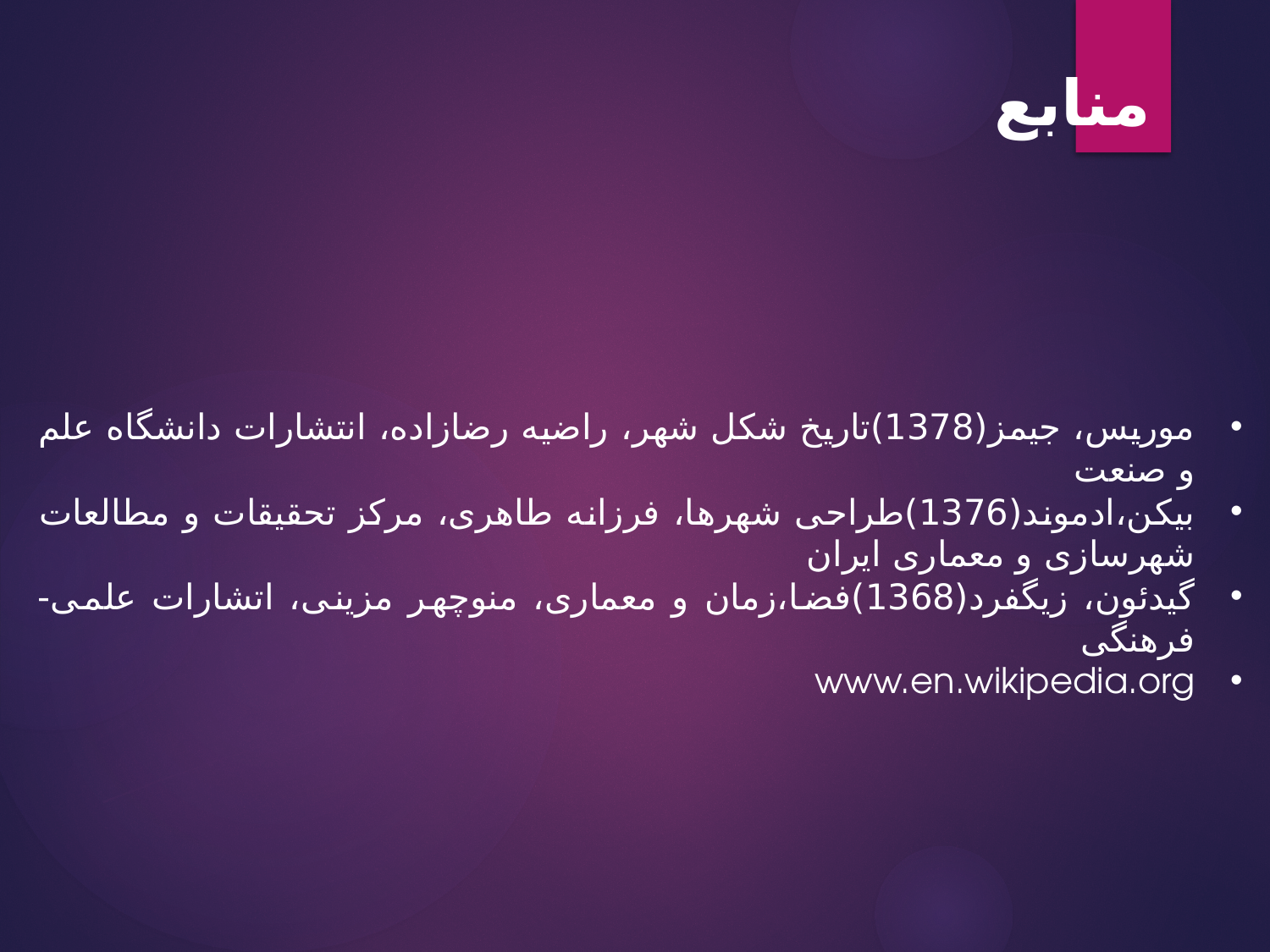

منابع

موریس، جیمز(1378)تاریخ شکل شهر، راضیه رضازاده، انتشارات دانشگاه علم و صنعت
بیکن،ادموند(1376)طراحی شهرها، فرزانه طاهری، مرکز تحقیقات و مطالعات شهرسازی و معماری ایران
گیدئون، زیگفرد(1368)فضا،زمان و معماری، منوچهر مزینی، اتشارات علمی-فرهنگی
www.en.wikipedia.org